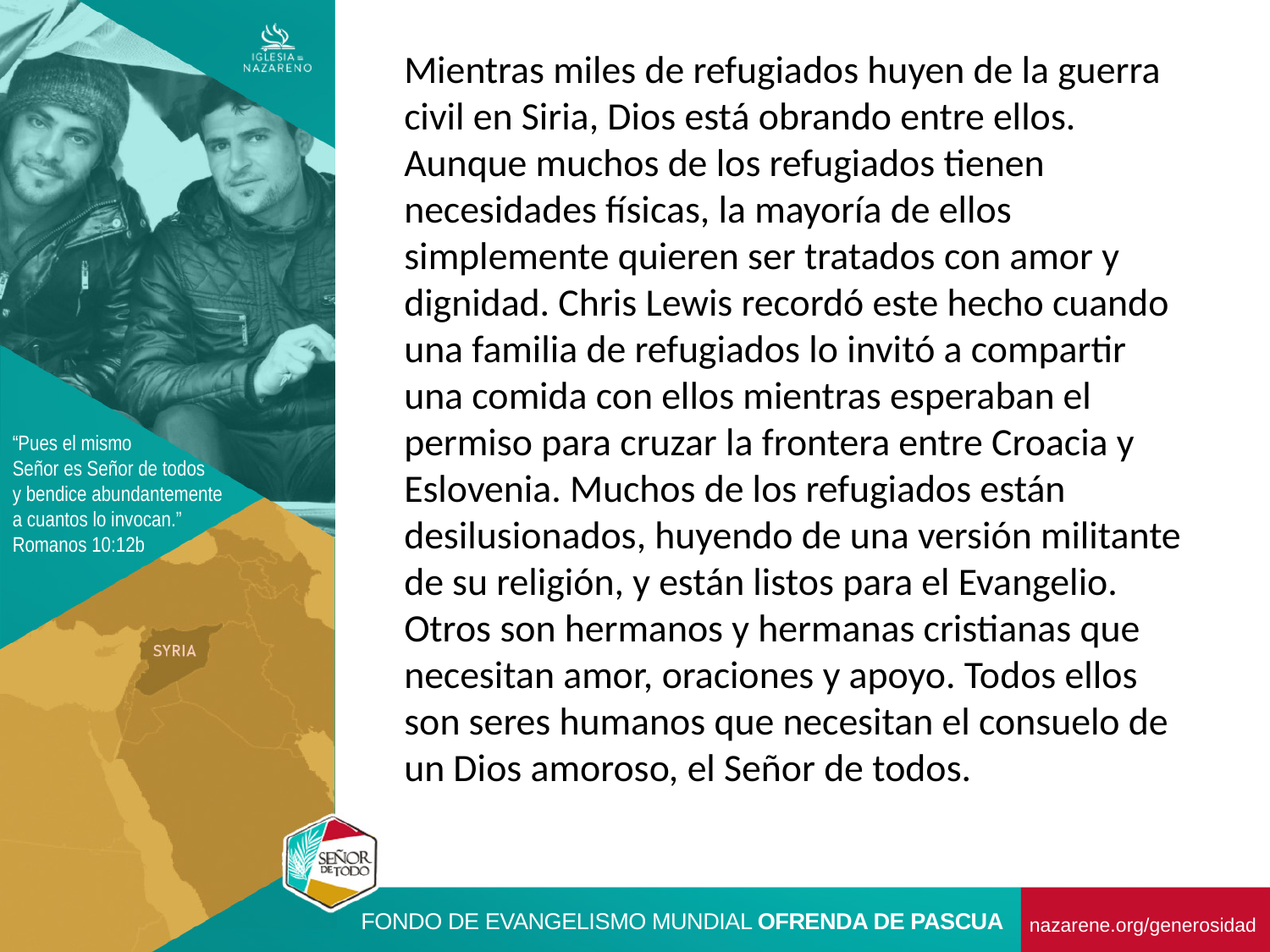

Mientras miles de refugiados huyen de la guerra civil en Siria, Dios está obrando entre ellos. Aunque muchos de los refugiados tienen necesidades físicas, la mayoría de ellos simplemente quieren ser tratados con amor y dignidad. Chris Lewis recordó este hecho cuando una familia de refugiados lo invitó a compartir una comida con ellos mientras esperaban el permiso para cruzar la frontera entre Croacia y Eslovenia. Muchos de los refugiados están desilusionados, huyendo de una versión militante de su religión, y están listos para el Evangelio. Otros son hermanos y hermanas cristianas que necesitan amor, oraciones y apoyo. Todos ellos son seres humanos que necesitan el consuelo de un Dios amoroso, el Señor de todos.
“Pues el mismo
Señor es Señor de todos
y bendice abundantemente a cuantos lo invocan.”
Romanos 10:12b
nazarene.org/generosidad
Fondo de Evangelismo Mundial Ofrenda de Pascua